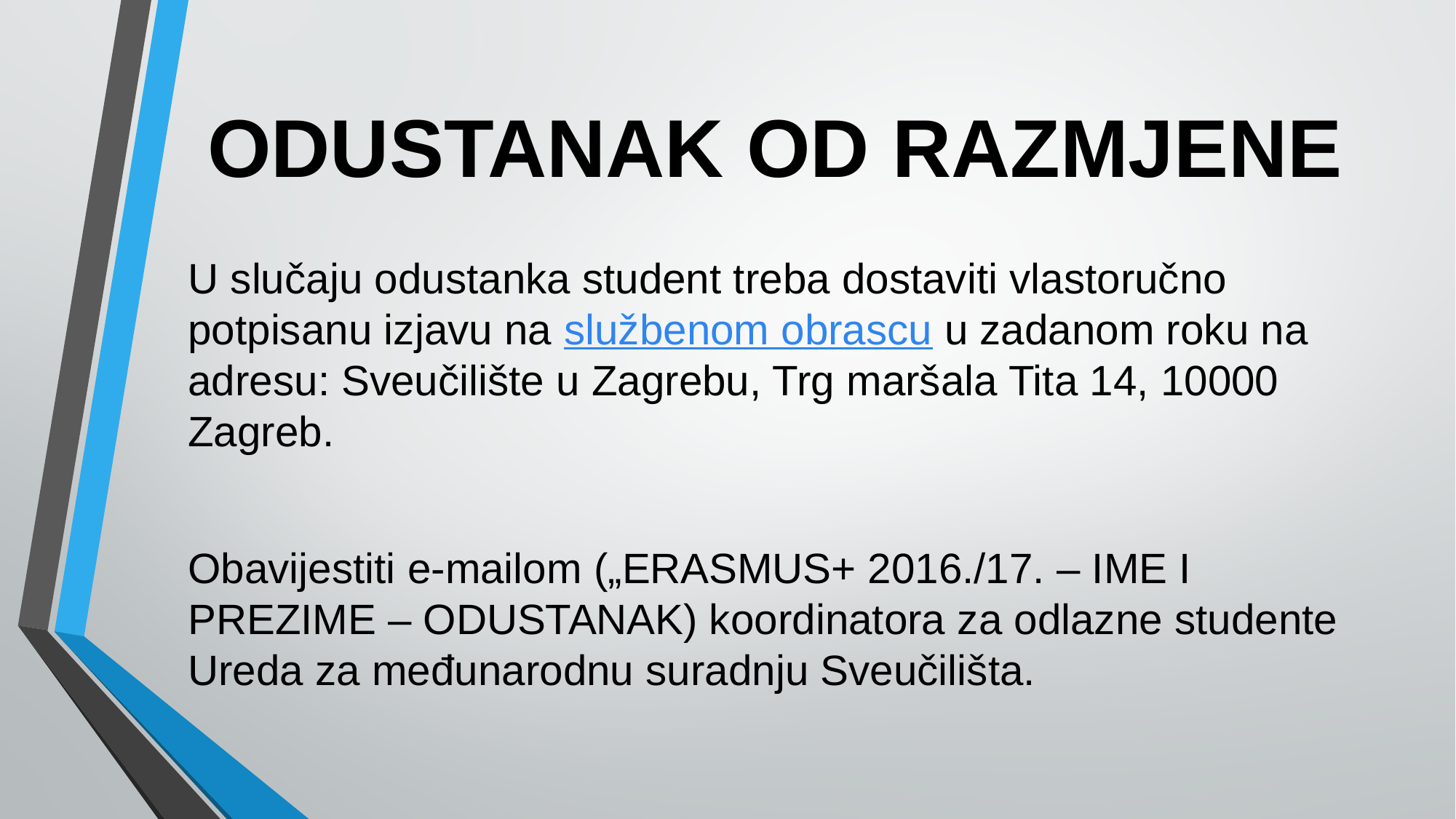

# ODUSTANAK OD RAZMJENE
U slučaju odustanka student treba dostaviti vlastoručno potpisanu izjavu na službenom obrascu u zadanom roku na adresu: Sveučilište u Zagrebu, Trg maršala Tita 14, 10000 Zagreb.

Obavijestiti e-mailom („ERASMUS+ 2016./17. – IME I PREZIME – ODUSTANAK) koordinatora za odlazne studente Ureda za međunarodnu suradnju Sveučilišta.